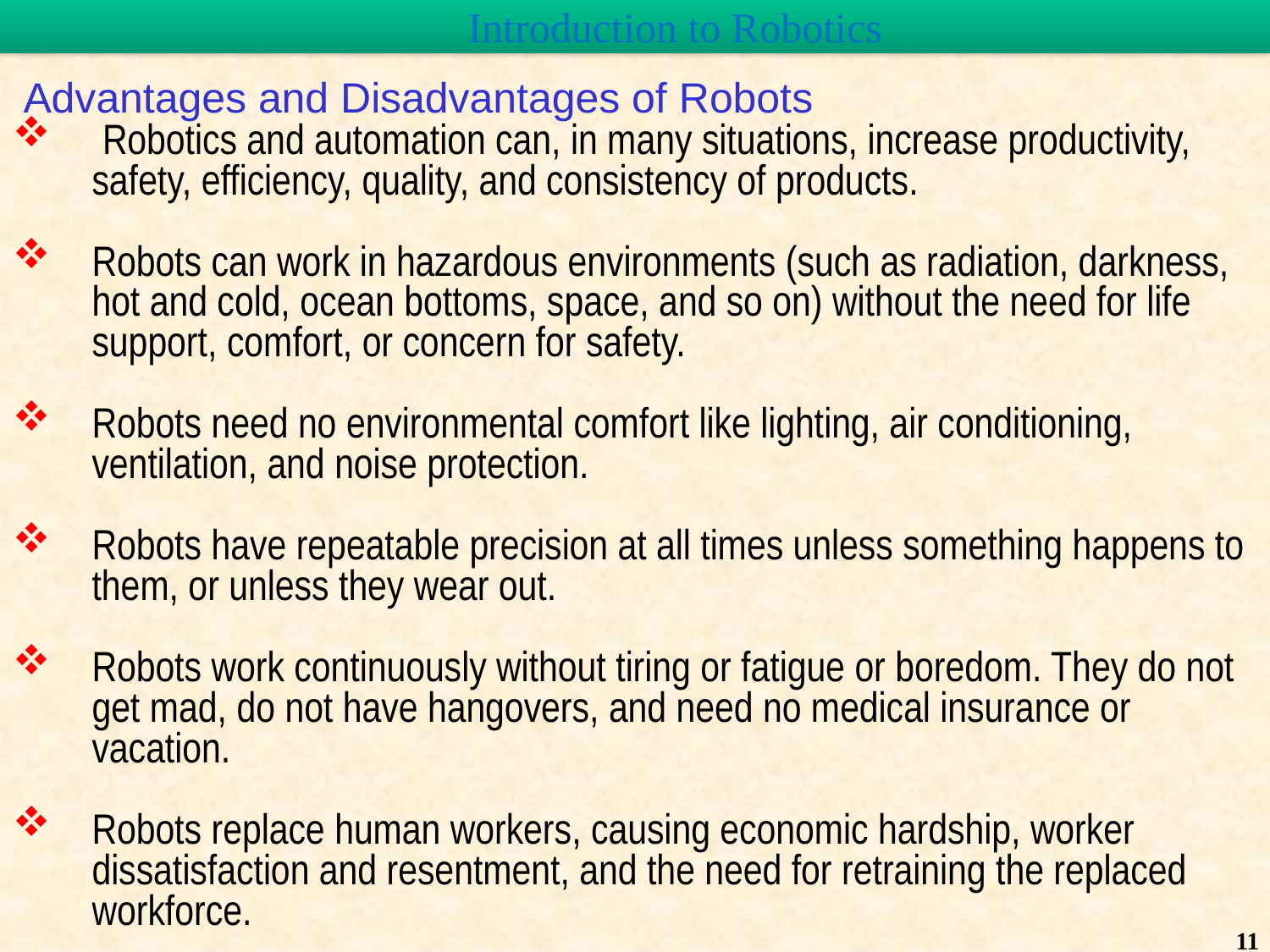

# Introduction to Robotics

 Robotics and automation can, in many situations, increase productivity, safety, efficiency, quality, and consistency of products.

Robots can work in hazardous environments (such as radiation, darkness, hot and cold, ocean bottoms, space, and so on) without the need for life support, comfort, or concern for safety.

Robots need no environmental comfort like lighting, air conditioning, ventilation, and noise protection.

Robots have repeatable precision at all times unless something happens to them, or unless they wear out.

Robots work continuously without tiring or fatigue or boredom. They do not get mad, do not have hangovers, and need no medical insurance or vacation.

Robots replace human workers, causing economic hardship, worker dissatisfaction and resentment, and the need for retraining the replaced workforce.

Advantages and Disadvantages of Robots
11